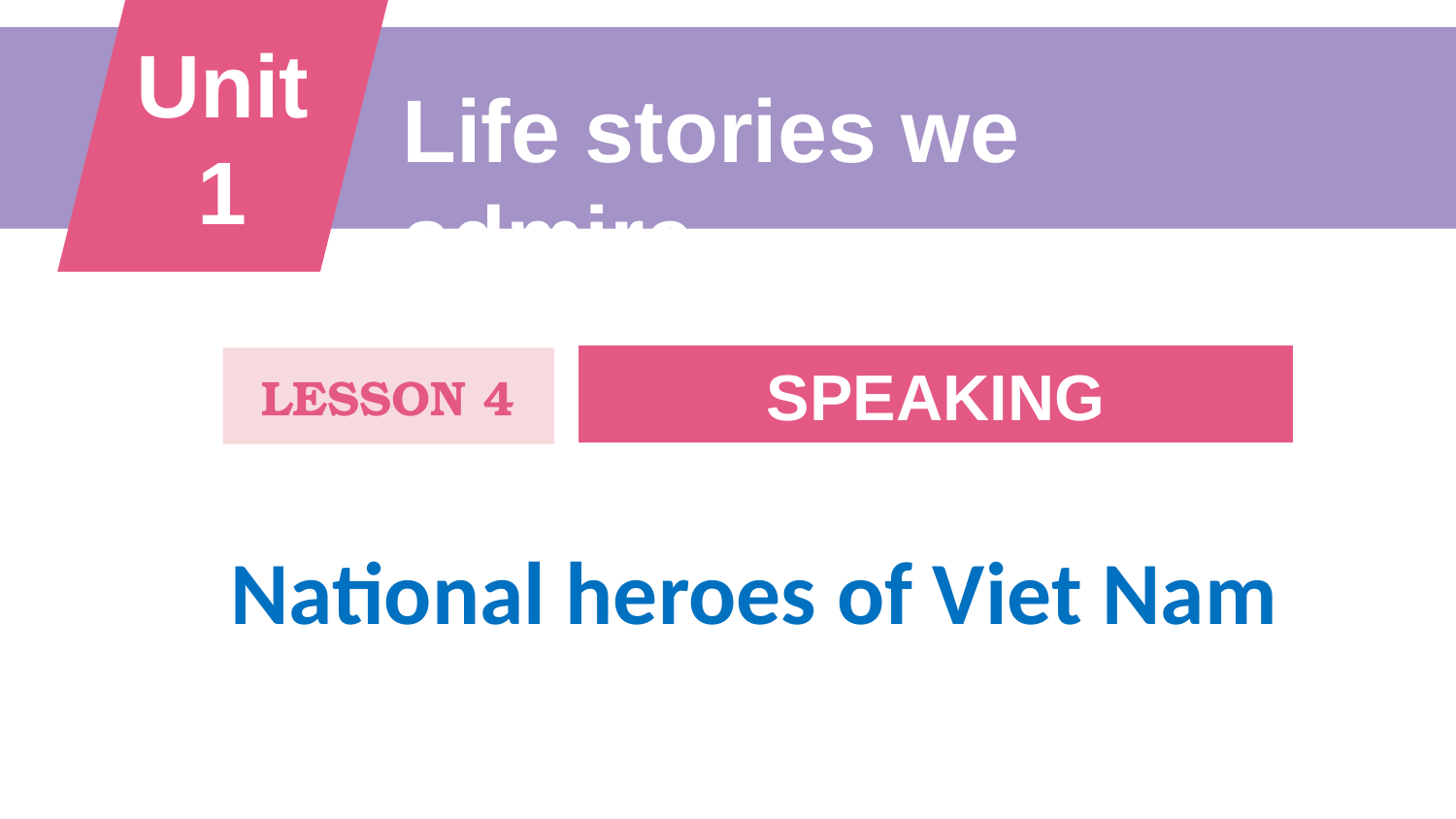

Unit 1

Life stories we admire
SPEAKING
LESSON 4
National heroes of Viet Nam